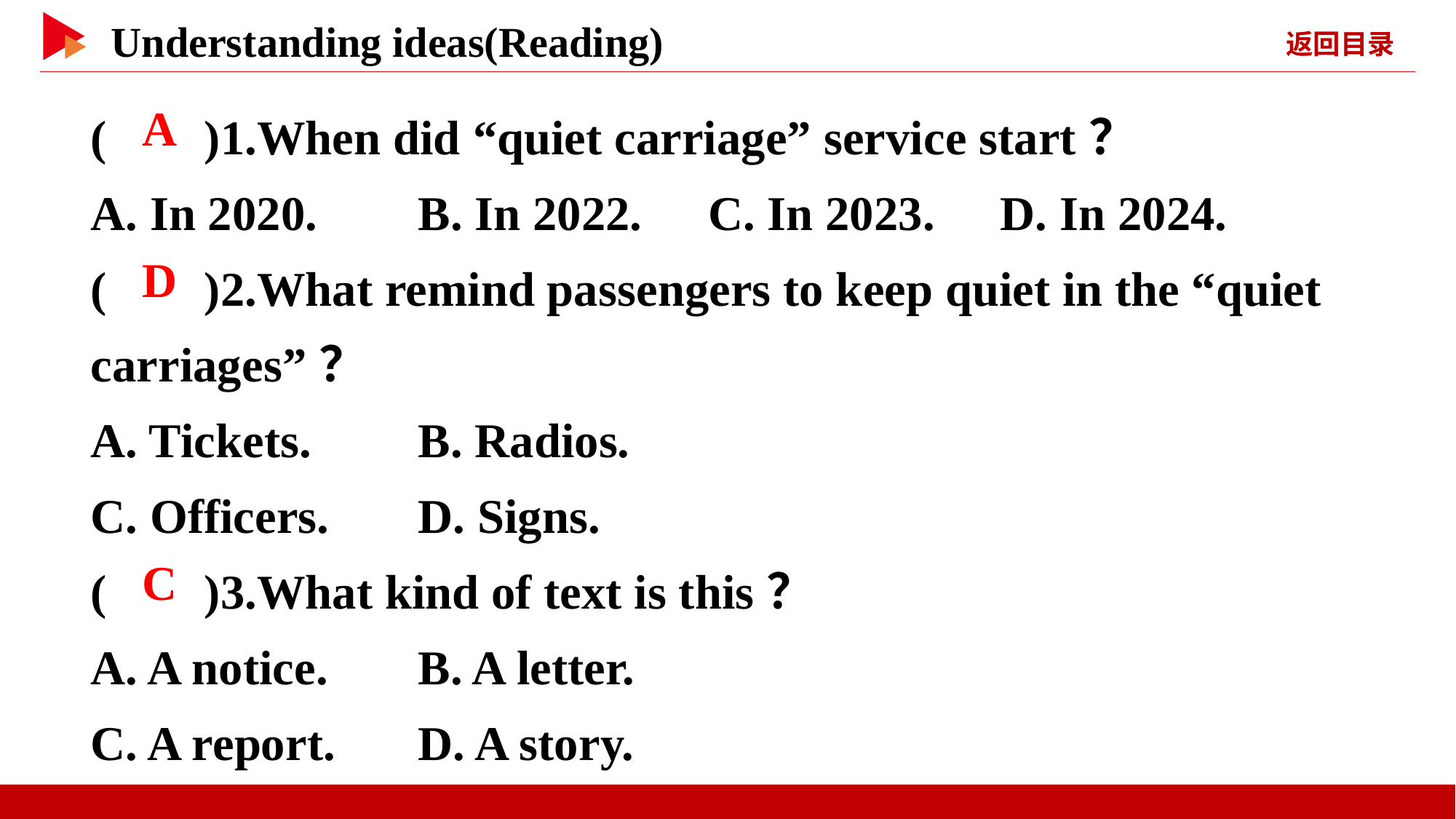

(        )1.When did “quiet carriage” service start？
A. In 2020.	B. In 2022.      C. In 2023.	   D. In 2024.
(        )2.What remind passengers to keep quiet in the “quiet carriages”？
A. Tickets.	B. Radios.
C. Officers.	D. Signs.
(        )3.What kind of text is this？
A. A notice.	B. A letter.
C. A report.	D. A story.
   A
   D
   C